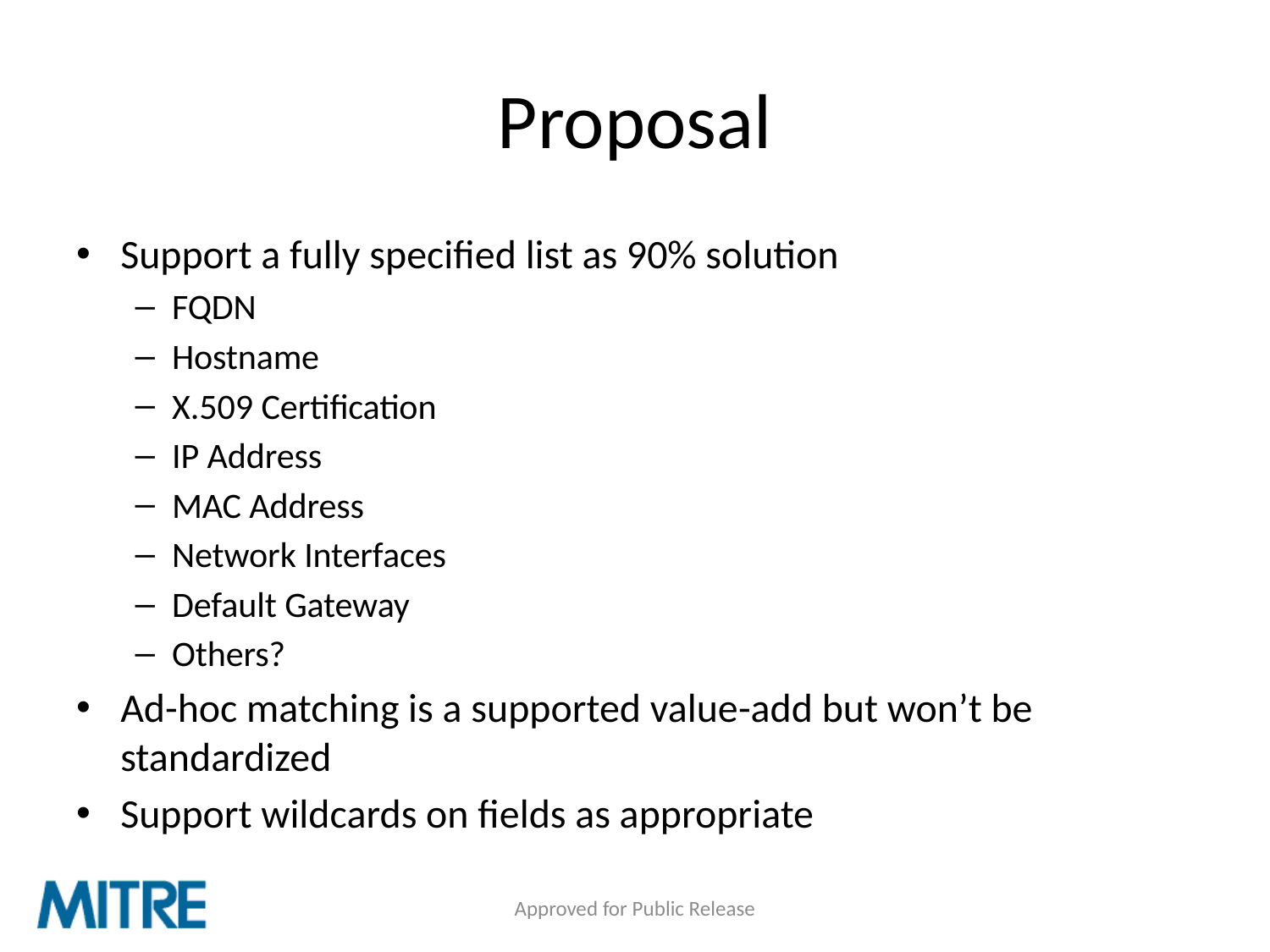

# Proposal
Support a fully specified list as 90% solution
FQDN
Hostname
X.509 Certification
IP Address
MAC Address
Network Interfaces
Default Gateway
Others?
Ad-hoc matching is a supported value-add but won’t be standardized
Support wildcards on fields as appropriate
Approved for Public Release